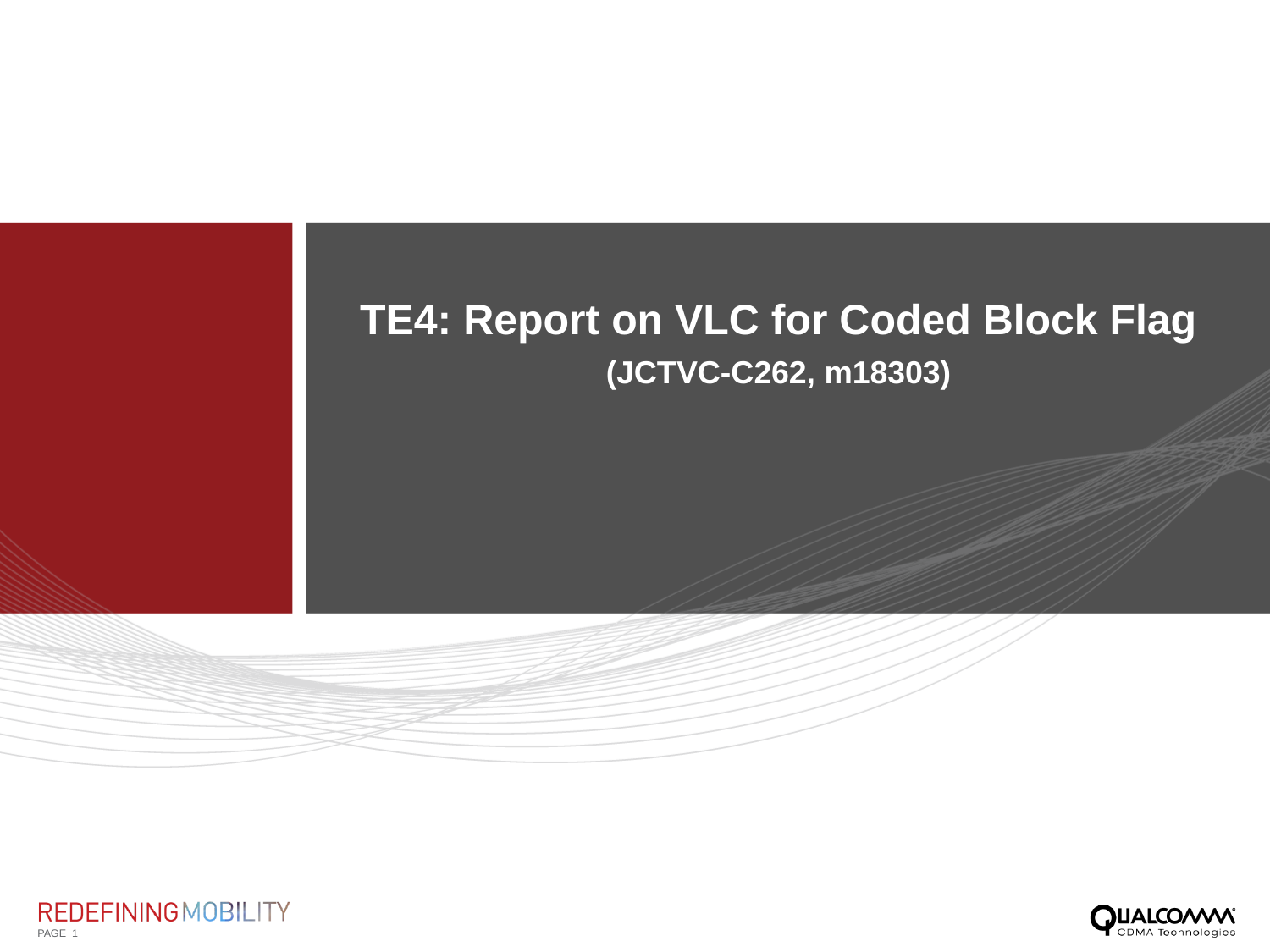

TE4: Report on VLC for Coded Block Flag
(JCTVC-C262, m18303)